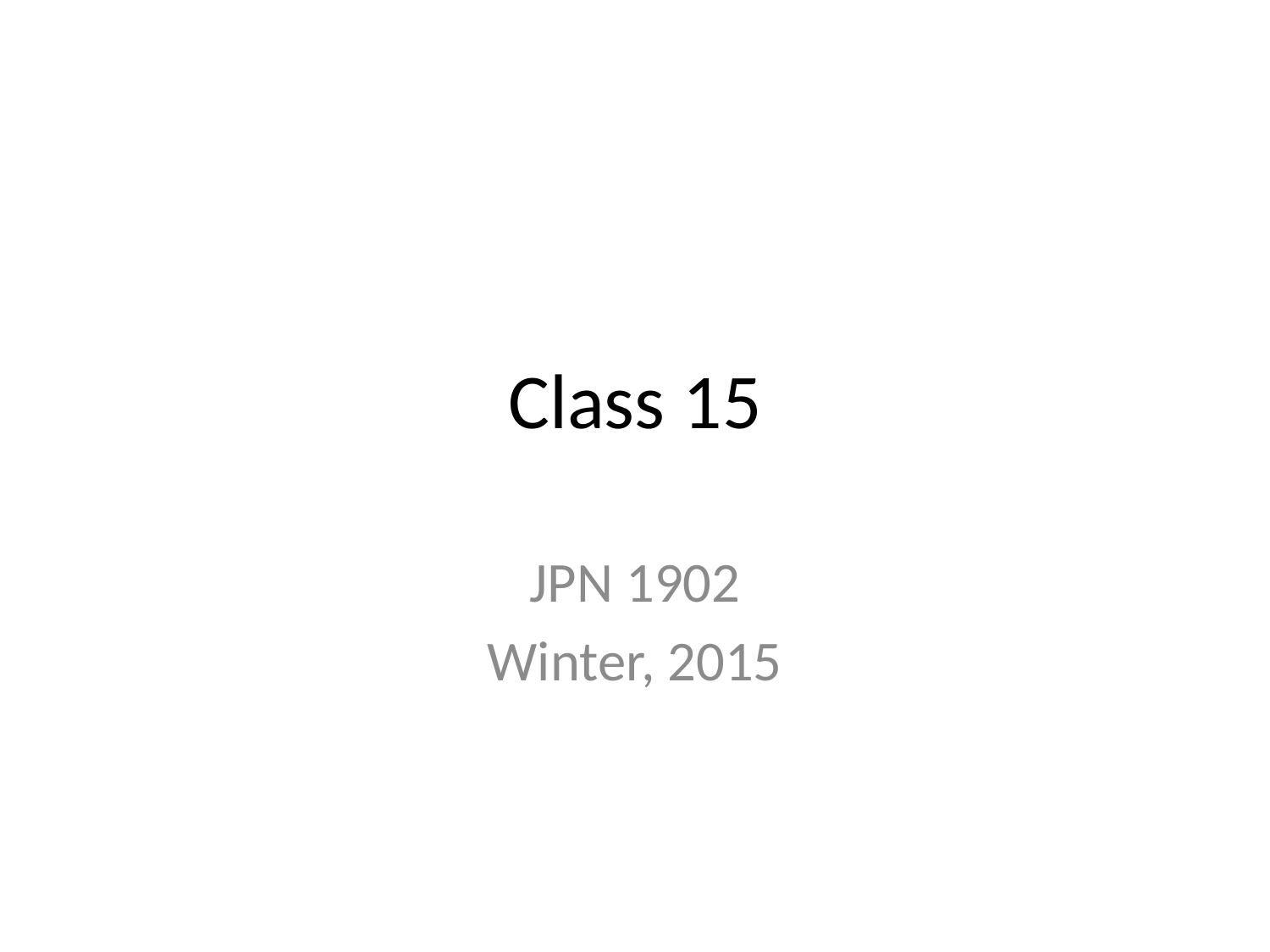

# Class 15
JPN 1902
Winter, 2015